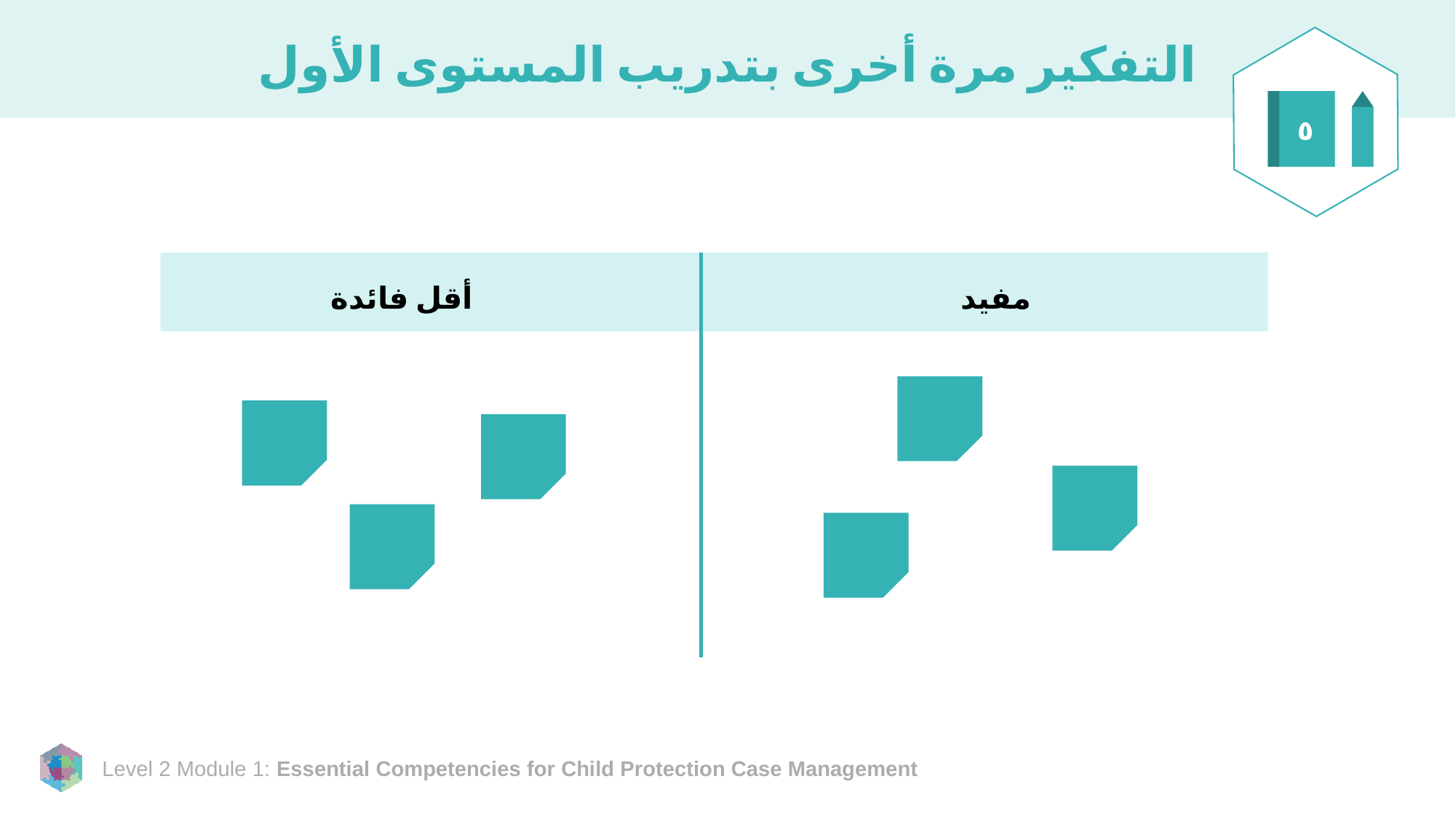

# التفكير مرة أخرى بتدريب المستوى الأول

٥

أقل فائدة
مفيد